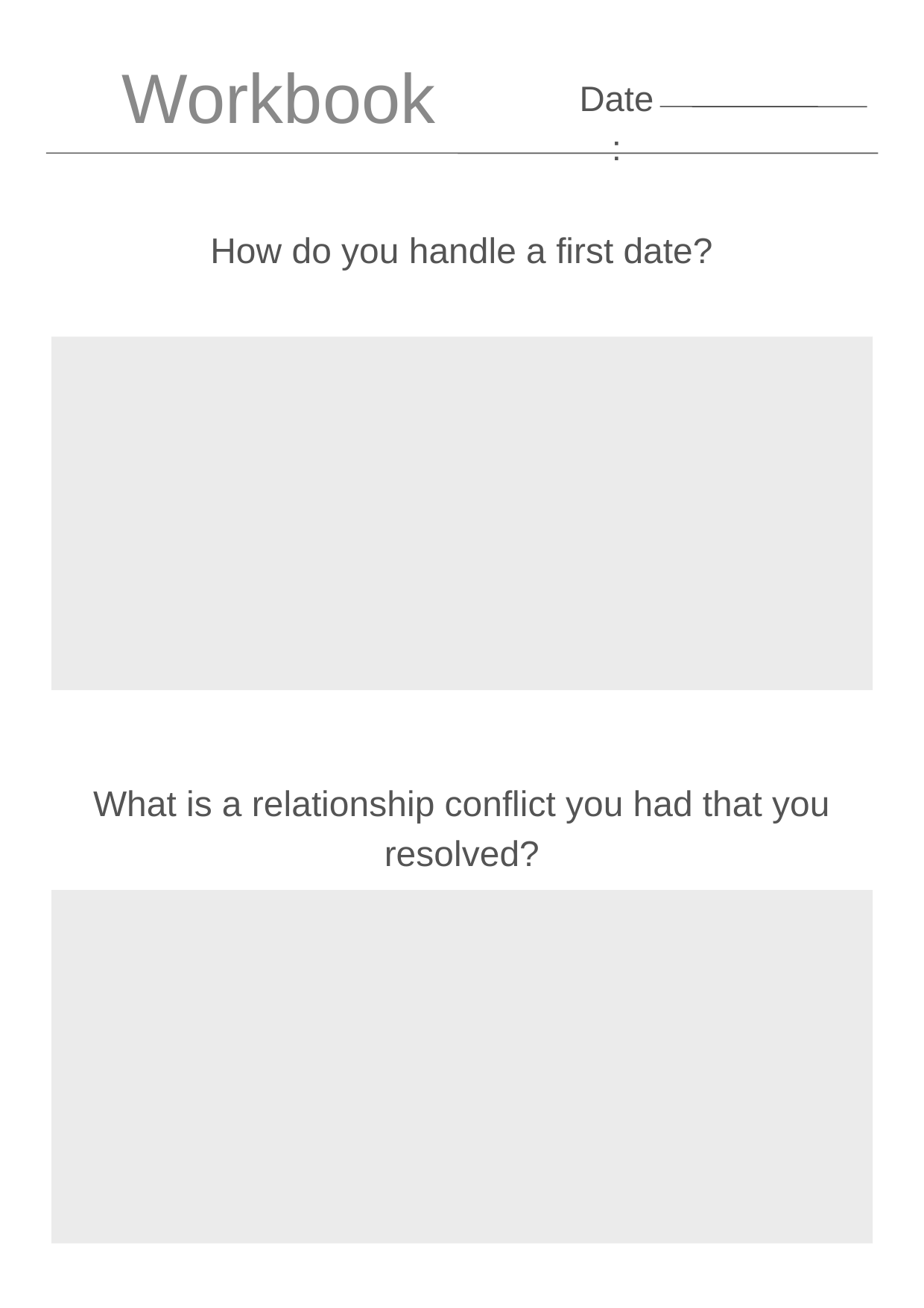

Workbook
Date:

How do you handle a first date?

What is a relationship conflict you had that you resolved?